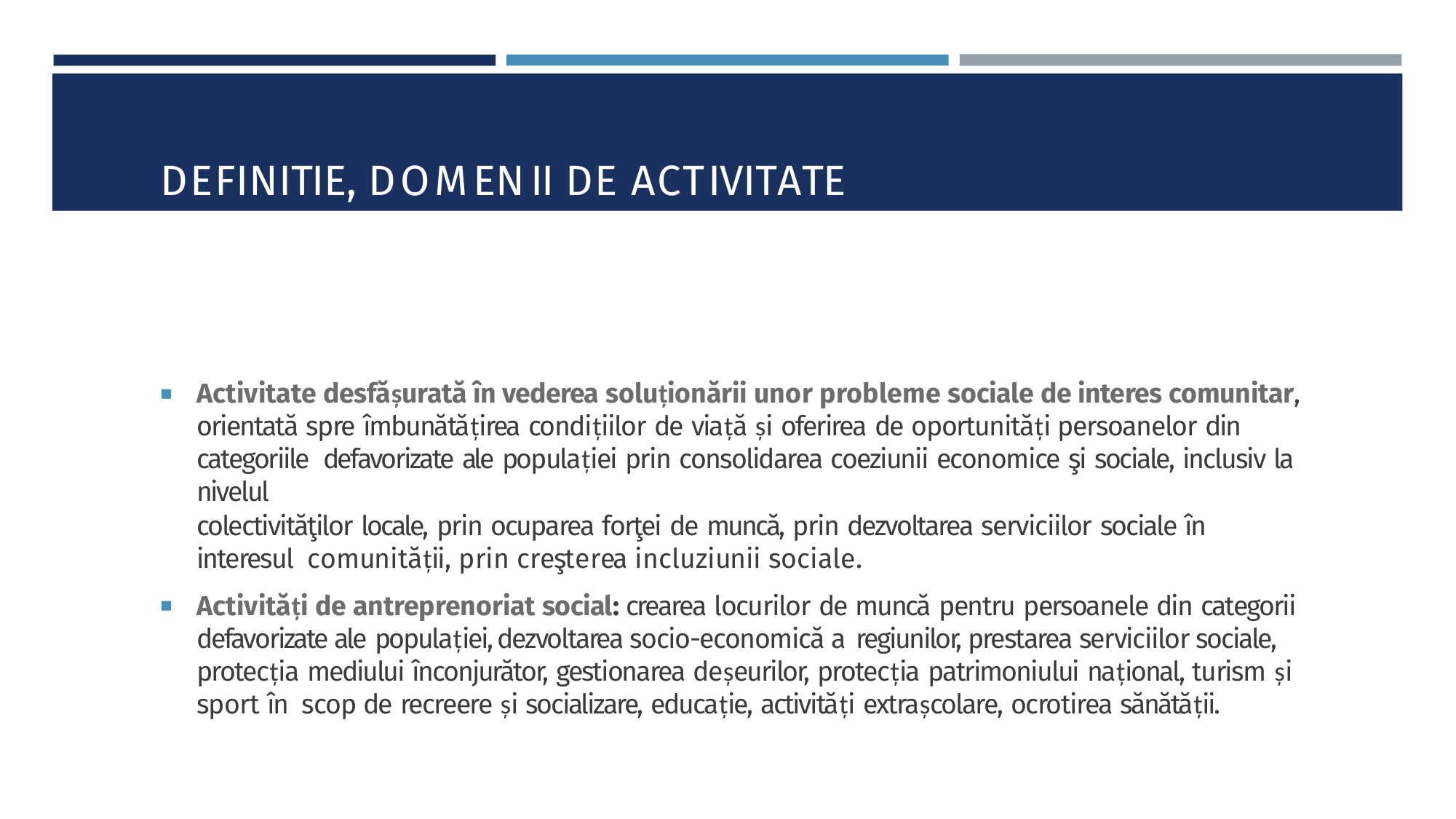

# DEFINITIE, DOMENII DE ACTIVITATE
Activitate desfășurată în vederea soluționării unor probleme sociale de interes comunitar,  orientată spre îmbunătățirea condițiilor de viață și oferirea de oportunități persoanelor din categoriile  defavorizate ale populației prin consolidarea coeziunii economice şi sociale, inclusiv la nivelul
colectivităţilor locale, prin ocuparea forţei de muncă, prin dezvoltarea serviciilor sociale în interesul  comunității, prin creşterea incluziunii sociale.
Activități de antreprenoriat social: crearea locurilor de muncă pentru persoanele din categorii  defavorizate ale populației, dezvoltarea socio-economică a regiunilor, prestarea serviciilor sociale,  protecția mediului înconjurător, gestionarea deșeurilor, protecția patrimoniului național, turism și sport în  scop de recreere și socializare, educație, activități extrașcolare, ocrotirea sănătății.